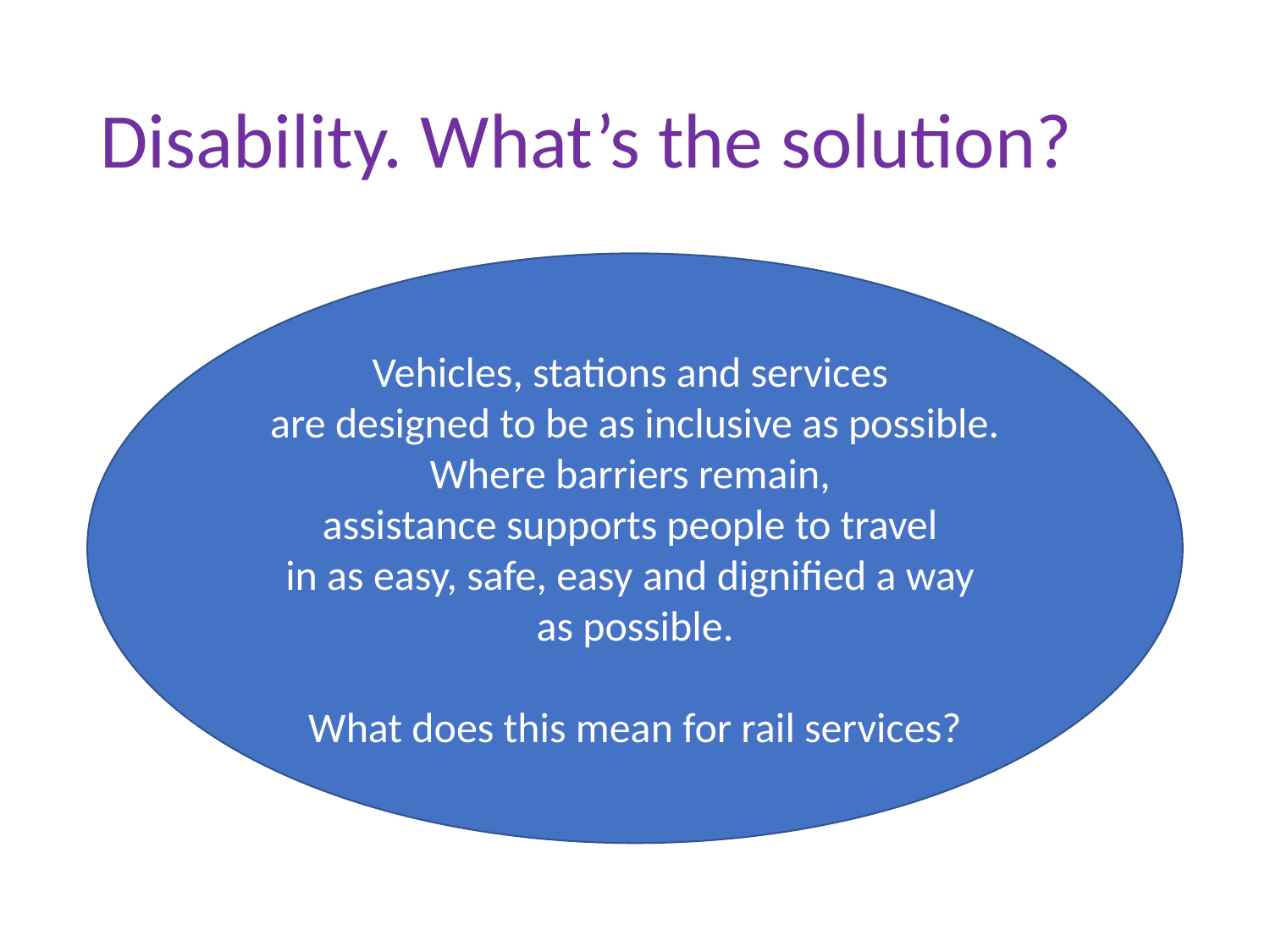

# Disability. What’s the solution?

Vehicles, stations and services
are designed to be as inclusive as possible.
Where barriers remain,
assistance supports people to travel
in as easy, safe, easy and dignified a way
as possible.

What does this mean for rail services?